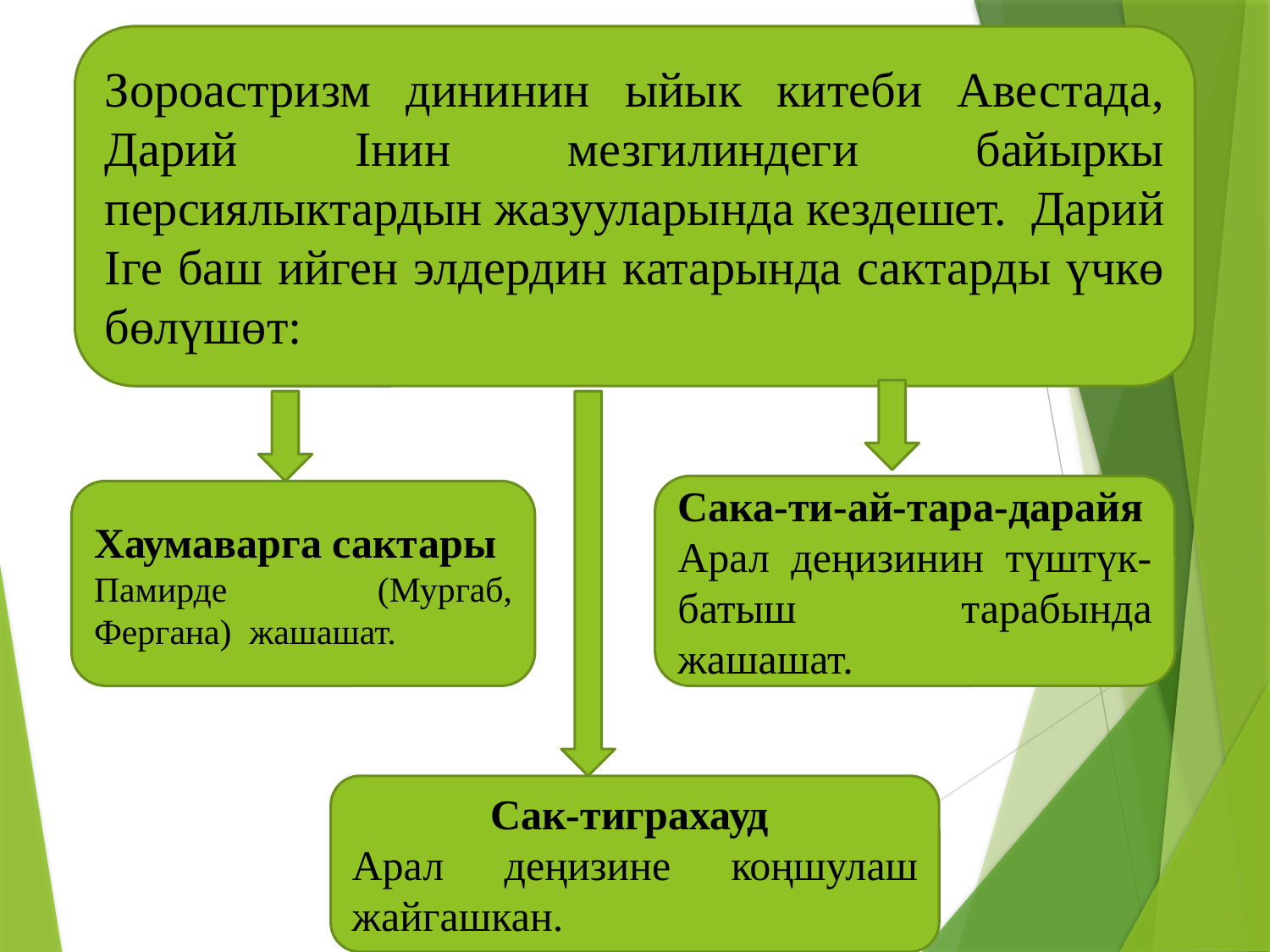

Зороастризм дининин ыйык китеби Авестада, Дарий Iнин мезгилиндеги байыркы персиялыктардын жазууларында кездешет.  Дарий Iге баш ийген элдердин катарында сактарды үчкө бөлүшөт:

Сака-ти-ай-тара-дарайя
Арал деңизинин түштүк-батыш тарабында жашашат.
Хаумаварга сактары
Памирде (Мургаб, Фергана)  жашашат.
Сак-тиграхауд
Арал деңизине коңшулаш жайгашкан.